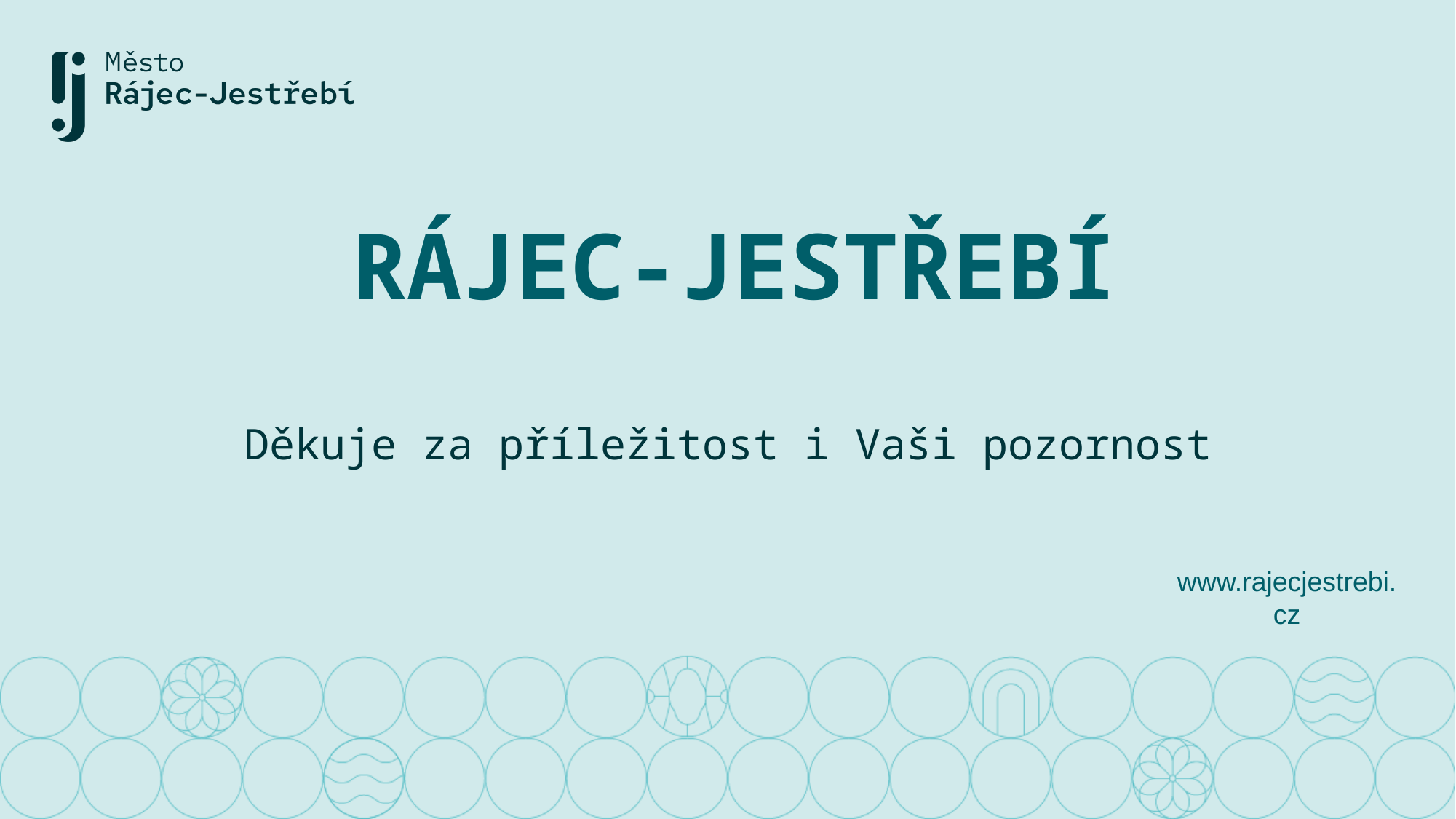

RÁJEC-JESTŘEBÍ
 Děkuje za příležitost i Vaši pozornost